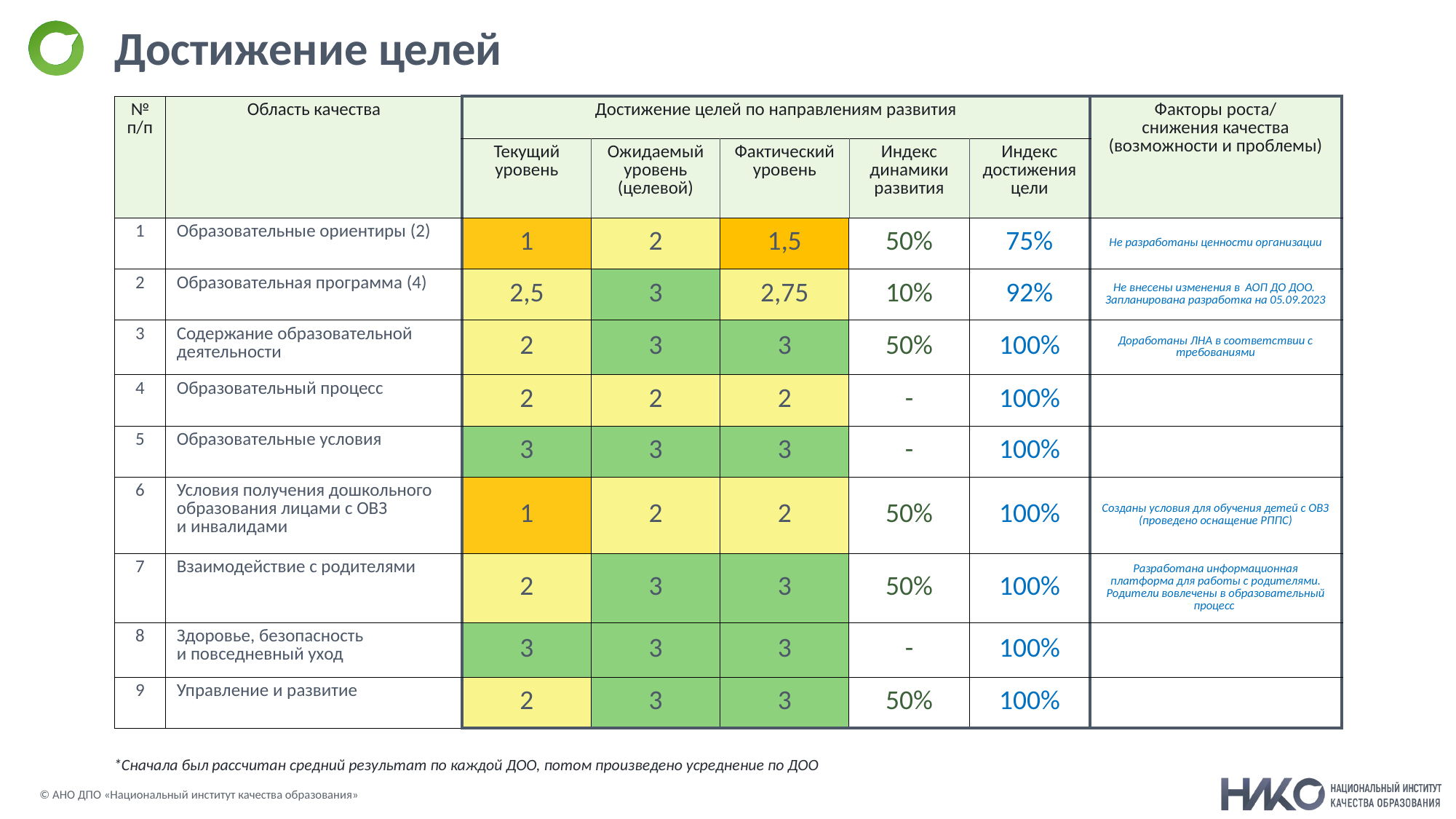

# Достижение целей
| № п/п | Область качества | Достижение целей по направлениям развития |  |  |  |  | Факторы роста/ снижения качества (возможности и проблемы) |
| --- | --- | --- | --- | --- | --- | --- | --- |
|  |  | Текущий уровень | Ожидаемый уровень (целевой) | Фактический уровень | Индекс динамики развития | Индекс достижения цели |  |
| 1 | Образовательные ориентиры (2) | 1 | 2 | 1,5 | 50% | 75% | Не разработаны ценности организации |
| 2 | Образовательная программа (4) | 2,5 | 3 | 2,75 | 10% | 92% | Не внесены изменения в АОП ДО ДОО. Запланирована разработка на 05.09.2023 |
| 3 | Содержание образовательной деятельности | 2 | 3 | 3 | 50% | 100% | Доработаны ЛНА в соответствии с требованиями |
| 4 | Образовательный процесс | 2 | 2 | 2 | - | 100% |  |
| 5 | Образовательные условия | 3 | 3 | 3 | - | 100% |  |
| 6 | Условия получения дошкольного образования лицами с ОВЗ и инвалидами | 1 | 2 | 2 | 50% | 100% | Созданы условия для обучения детей с ОВЗ (проведено оснащение РППС) |
| 7 | Взаимодействие с родителями | 2 | 3 | 3 | 50% | 100% | Разработана информационная платформа для работы с родителями. Родители вовлечены в образовательный процесс |
| 8 | Здоровье, безопасность и повседневный уход | 3 | 3 | 3 | - | 100% |  |
| 9 | Управление и развитие | 2 | 3 | 3 | 50% | 100% |  |
*Сначала был рассчитан средний результат по каждой ДОО, потом произведено усреднение по ДОО